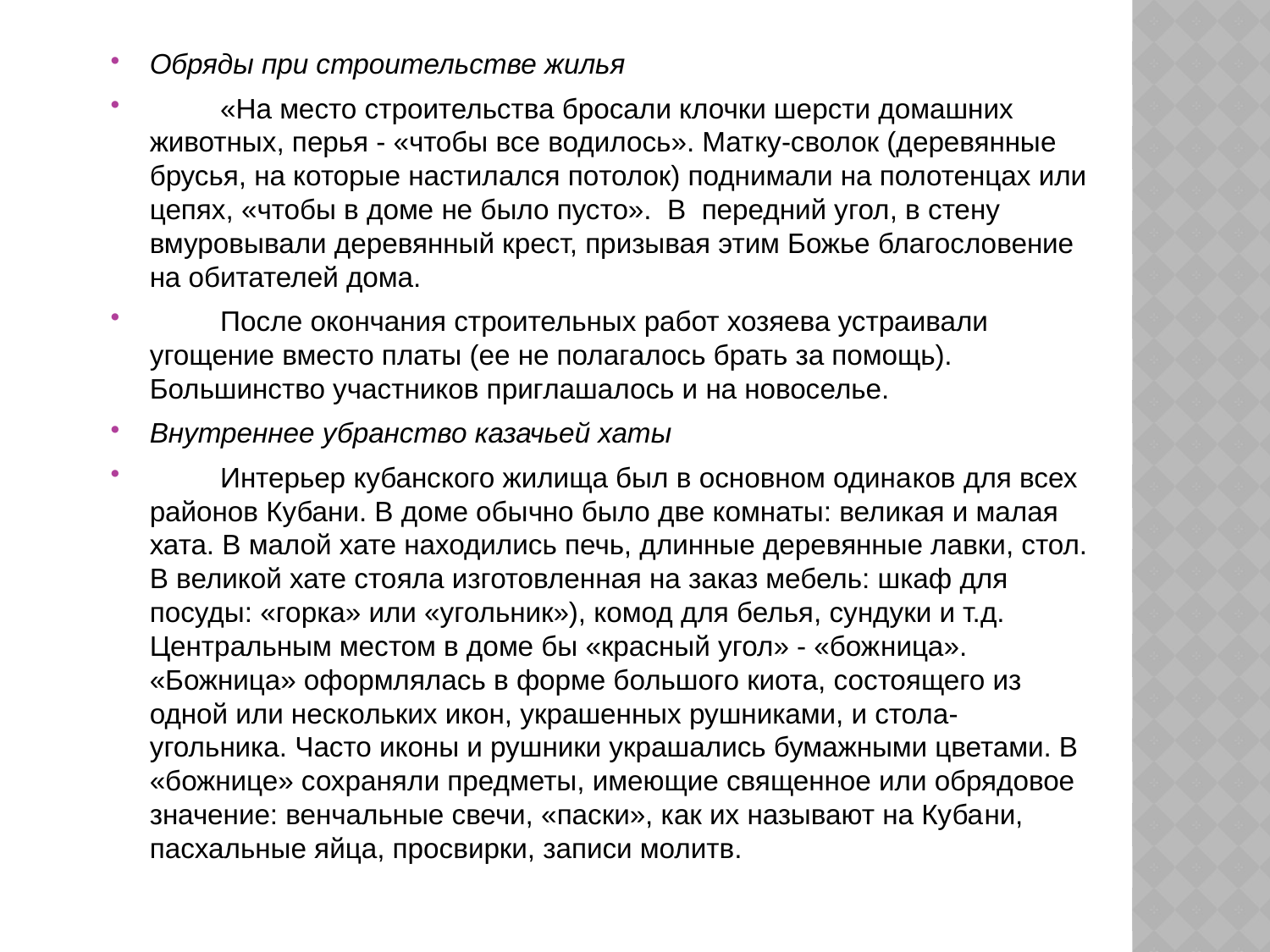

Обряды при строительстве жилья
         «На место строительства бросали клочки шерсти домашних животных, перья - «чтобы все водилось». Мат­ку-сволок (деревянные брусья, на которые настилался по­толок) поднимали на полотенцах или цепях, «чтобы в доме не было пусто».  В  передний угол, в стену вмуровывали деревянный крест, призывая этим Божье благословение на обитателей дома.
         После окончания строительных работ хозяева устраивали угощение вместо платы (ее не полагалось брать за помощь). Большинство участников приглашалось и на новоселье.
Внутреннее убранство казачьей хаты
         Интерьер кубанского жилища был в основном одина­ков для всех районов Кубани. В доме обычно было две комнаты: великая и малая хата. В малой хате находились печь, длинные деревянные лавки, стол. В великой хате сто­яла изготовленная на заказ мебель: шкаф для посуды: «горка» или «угольник»), комод для белья, сундуки и т.д. Центральным местом в доме бы «красный угол» - «бож­ница». «Божница» оформлялась в форме большого киота, состоящего из одной или нескольких икон, украшенных рушниками, и стола-угольника. Часто иконы и рушники украшались бумажными цветами. В «божнице» сохраня­ли предметы, имеющие священное или обрядовое значе­ние: венчальные свечи, «паски», как их называют на Куба­ни, пасхальные яйца, просвирки, записи молитв.